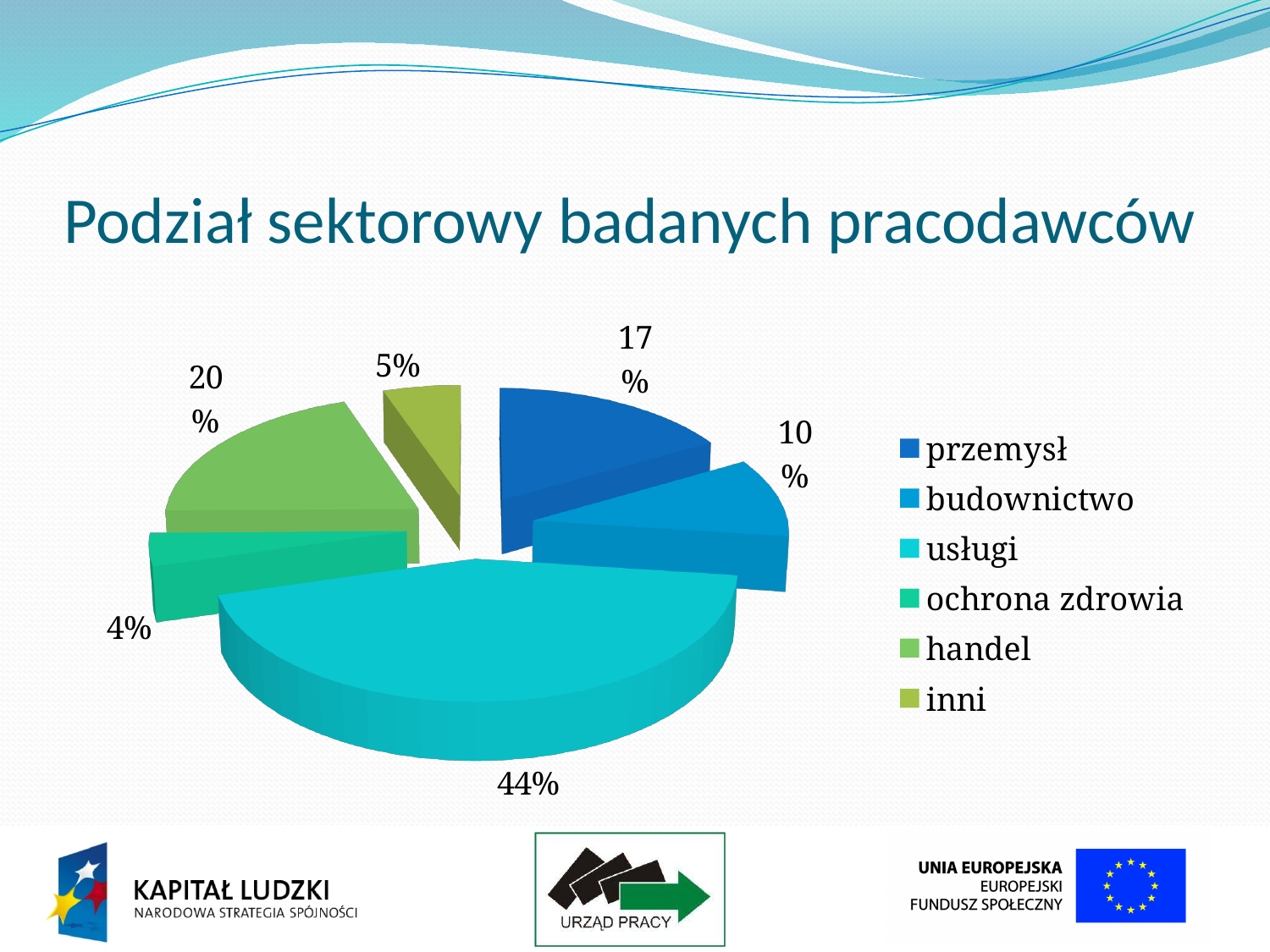

# Podział sektorowy badanych pracodawców

[unsupported chart]